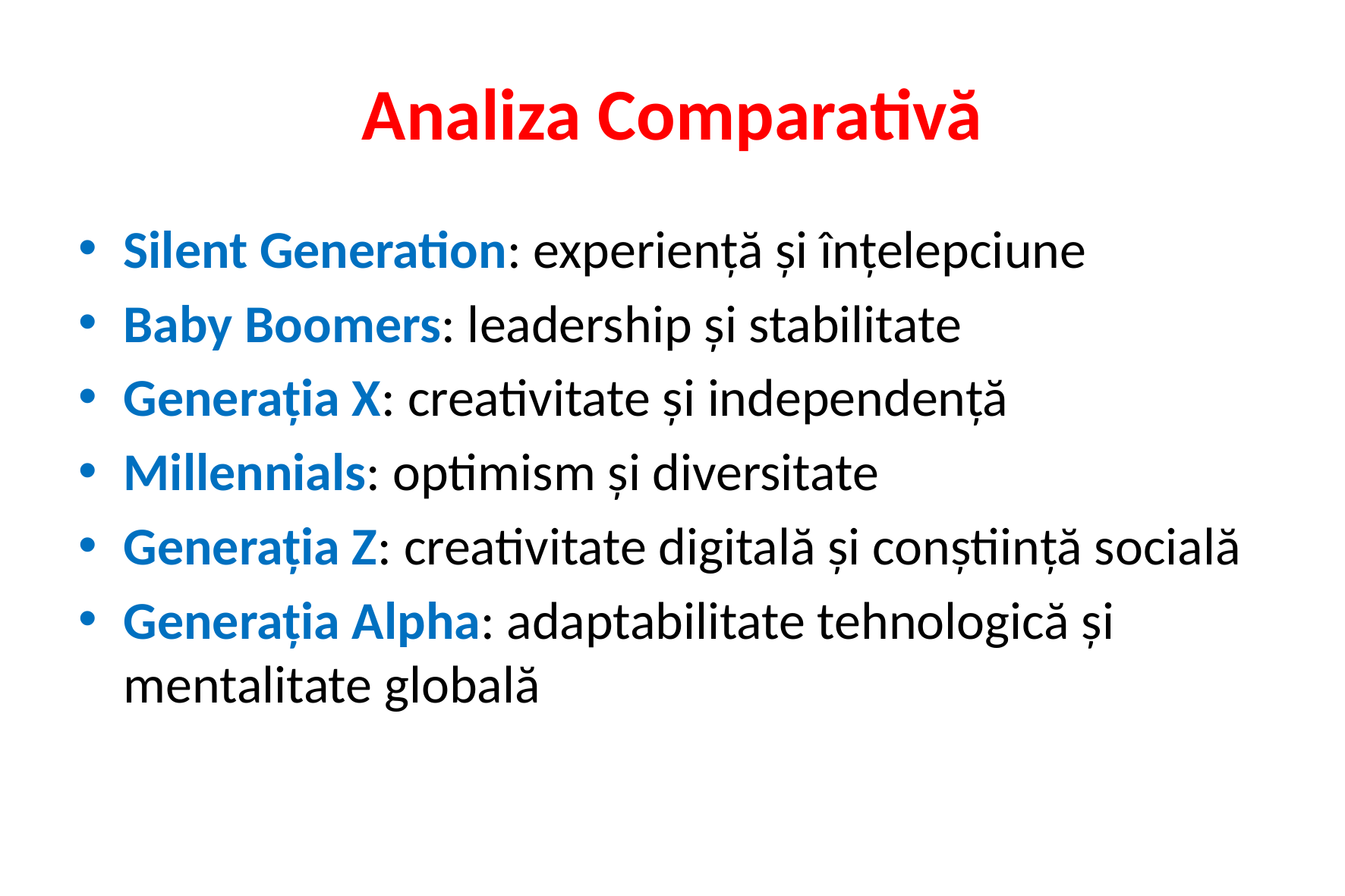

# Analiza Comparativă
Silent Generation: experiență și înțelepciune
Baby Boomers: leadership și stabilitate
Generația X: creativitate și independență
Millennials: optimism și diversitate
Generația Z: creativitate digitală și conștiință socială
Generația Alpha: adaptabilitate tehnologică și mentalitate globală